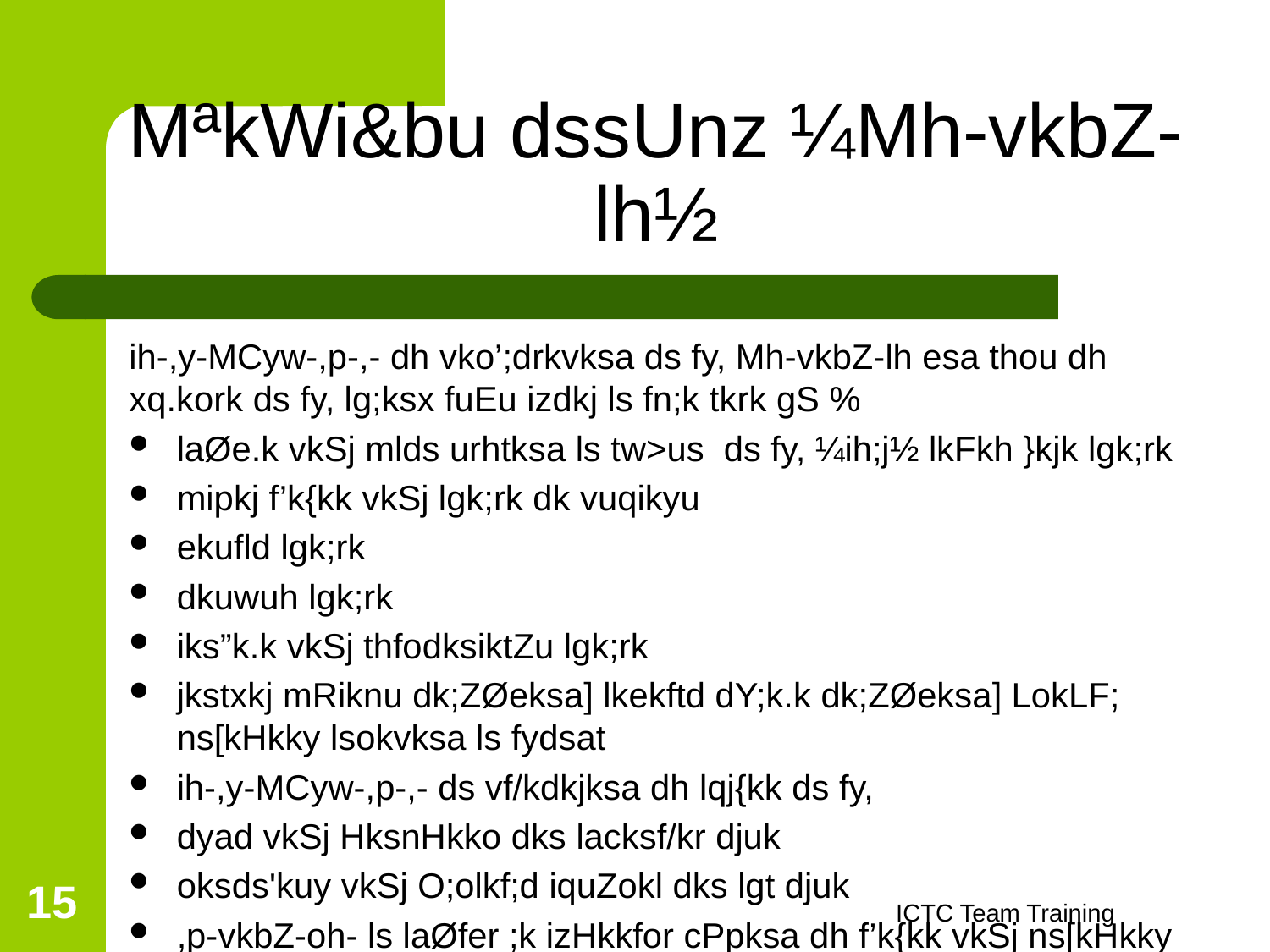

# MªkWi&bu dssUnz ¼Mh-vkbZ-lh½
ih-,y-MCyw-,p-,- dh vko’;drkvksa ds fy, Mh-vkbZ-lh esa thou dh xq.kork ds fy, lg;ksx fuEu izdkj ls fn;k tkrk gS %
laØe.k vkSj mlds urhtksa ls tw>us  ds fy, ¼ih;j½ lkFkh }kjk lgk;rk
mipkj f’k{kk vkSj lgk;rk dk vuqikyu
ekufld lgk;rk
dkuwuh lgk;rk
iks”k.k vkSj thfodksiktZu lgk;rk
jkstxkj mRiknu dk;ZØeksa] lkekftd dY;k.k dk;ZØeksa] LokLF; ns[kHkky lsokvksa ls fydsat
ih-,y-MCyw-,p-,- ds vf/kdkjksa dh lqj{kk ds fy,
dyad vkSj HksnHkko dks lacksf/kr djuk
oksds'kuy vkSj O;olkf;d iquZokl dks lgt djuk
,p-vkbZ-oh- ls laØfer ;k izHkkfor cPpksa dh f’k{kk vkSj ns[kHkky
15
ICTC Team Training